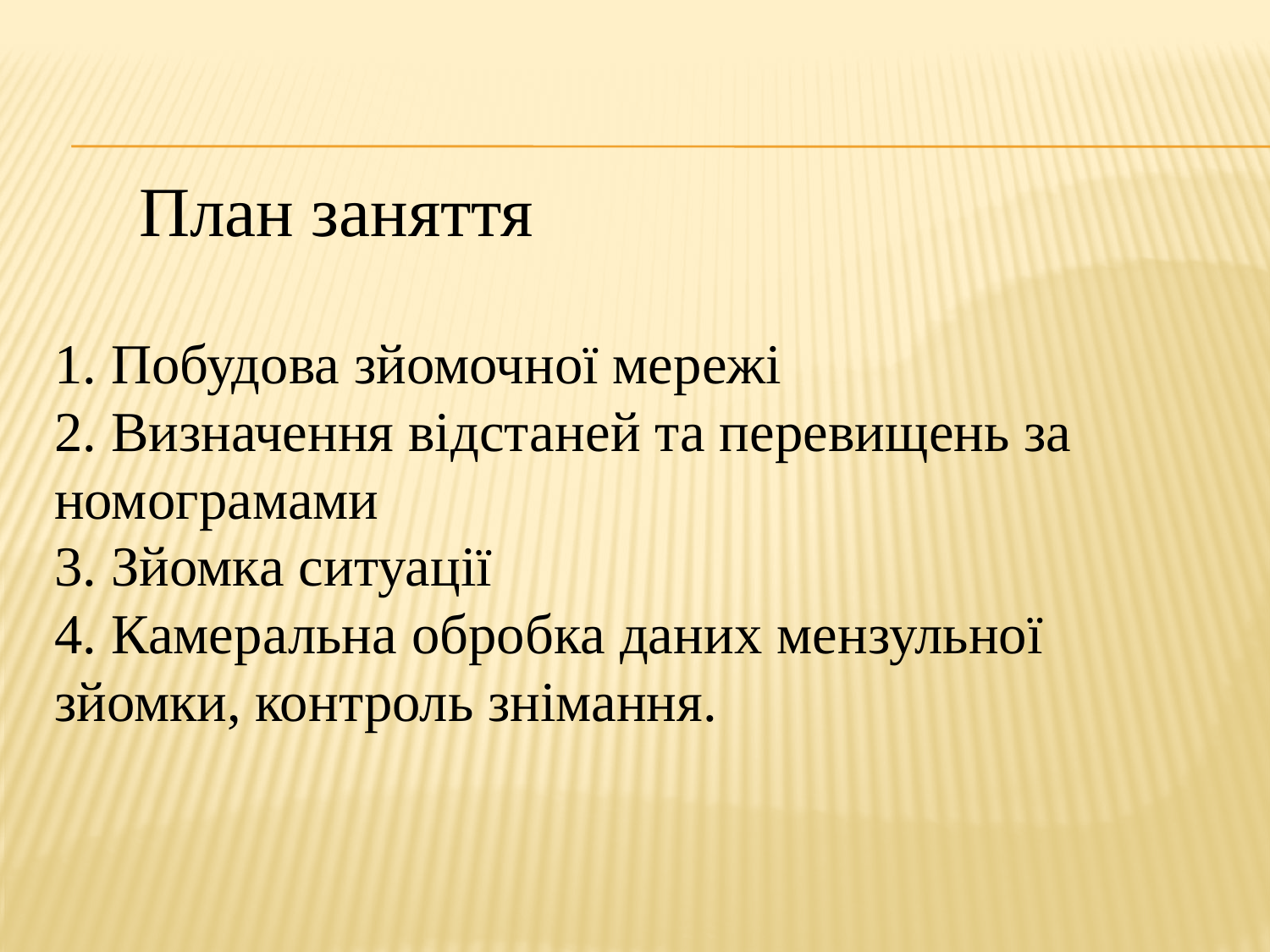

# План заняття 1. Побудова зйомочної мережі 2. Визначення відстаней та перевищень за номограмами 3. Зйомка ситуації 4. Камеральна обробка даних мензульної зйомки, контроль знімання.